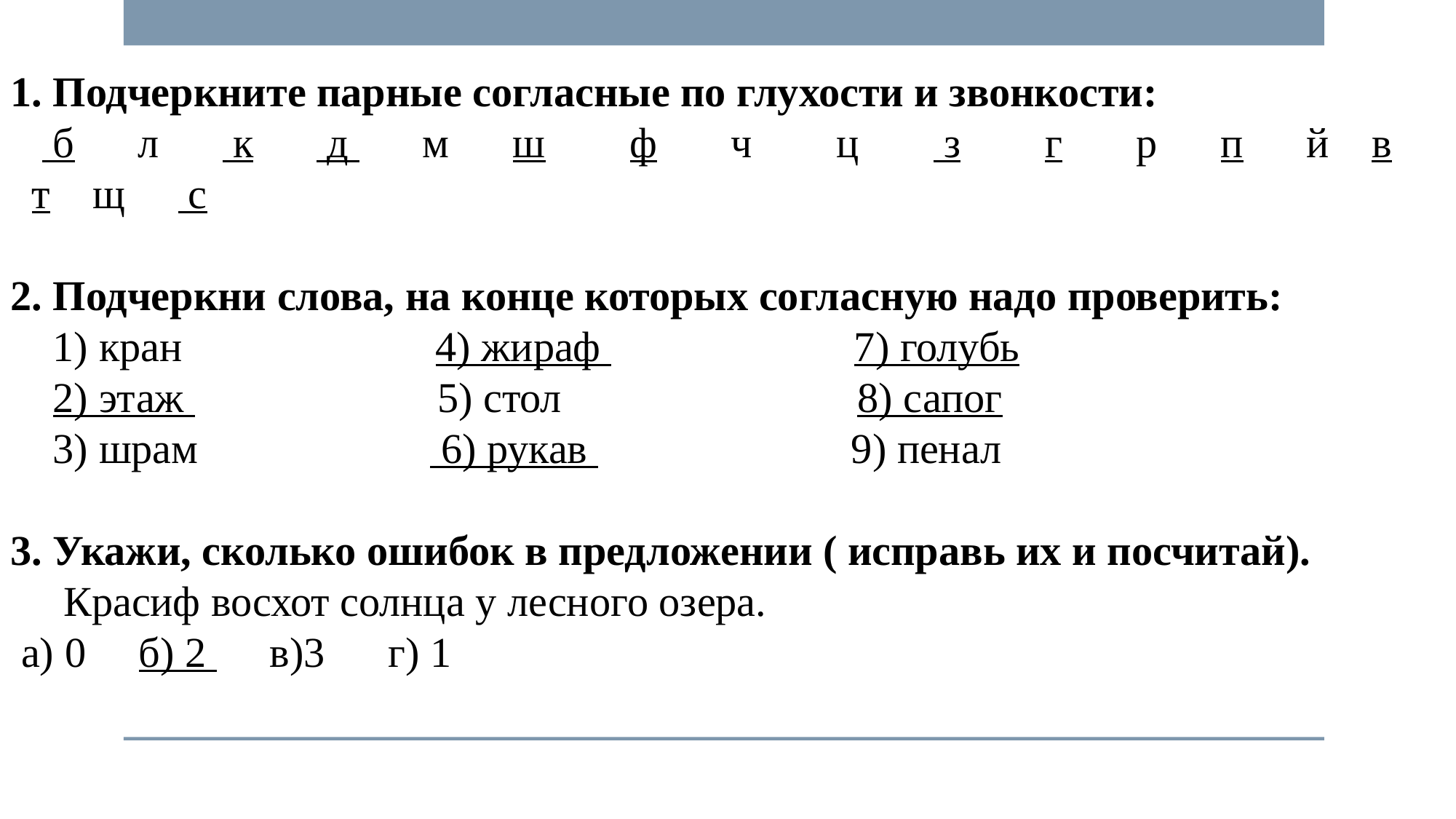

1. Подчеркните парные согласные по глухости и звонкости:
    б      л       к       д       м      ш        ф       ч        ц        з        г       р      п      й    в       т    щ      с

2. Подчеркни слова, на конце которых согласную надо проверить:
    1) кран                        4) жираф                        7) голубь
    2) этаж                        5) стол                            8) сапог
    3) шрам                       6) рукав                         9) пенал

3. Укажи, сколько ошибок в предложении ( исправь их и посчитай).
     Красиф восхот солнца у лесного озера.
 а) 0     б) 2      в)3      г) 1